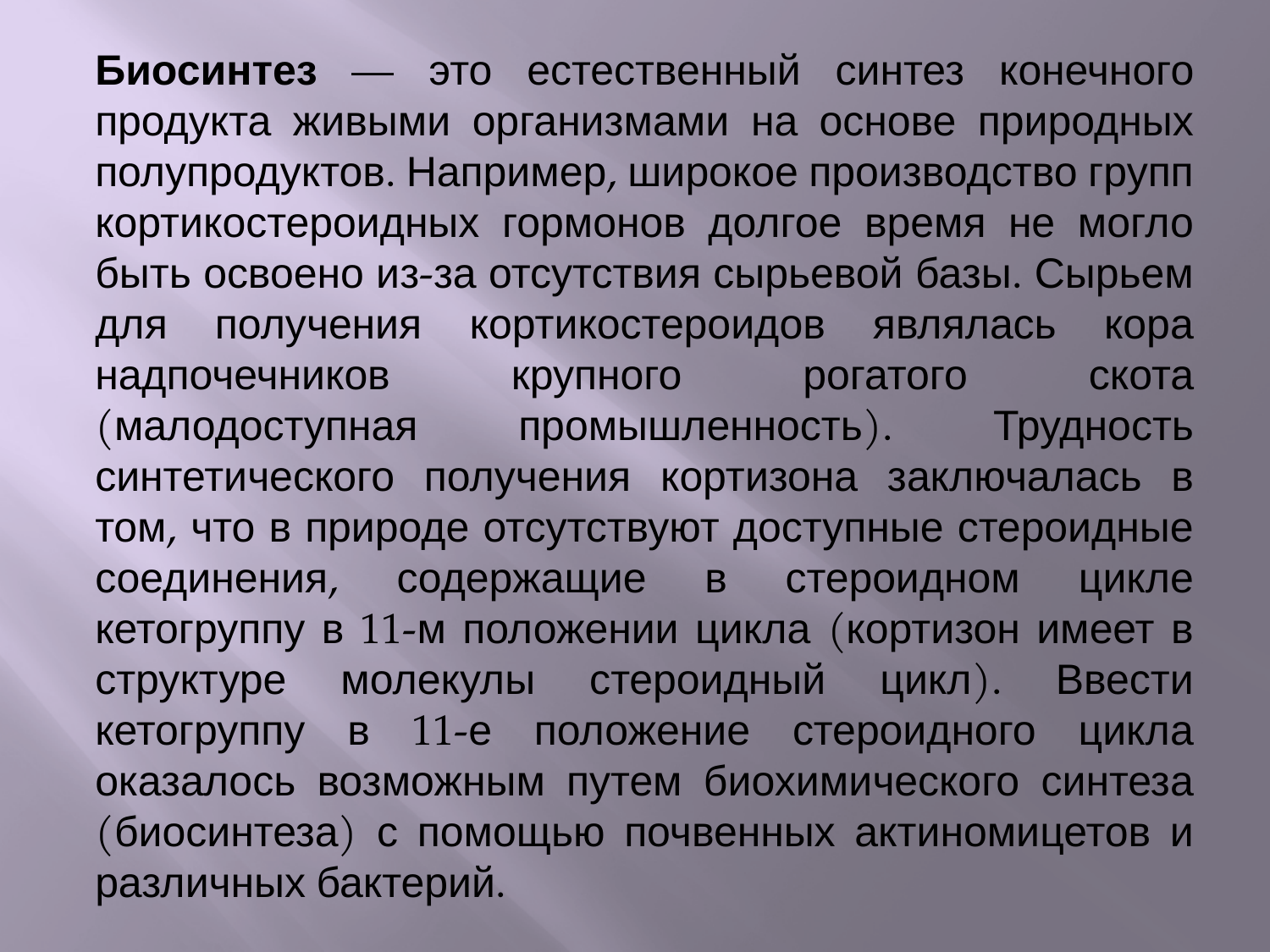

Биосинтез — это естественный синтез конечного продукта живыми организмами на основе природных полупродуктов. Например, широкое производство групп кортикостероидных гормонов долгое время не могло быть освоено из-за отсутствия сырьевой базы. Сырьем для получения кортикостероидов являлась кора надпочечников крупного рогатого скота (малодоступная промышленность). Трудность синтетического получения кортизона заключалась в том, что в природе отсутствуют доступные стероидные соединения, содержащие в стероидном цикле кетогруппу в 11-м положении цикла (кортизон имеет в структуре молекулы стероидный цикл). Ввести кетогруппу в 11-е положение стероидного цикла оказалось возможным путем биохимического синтеза (биосинтеза) с помощью почвенных актиномицетов и различных бактерий.
#